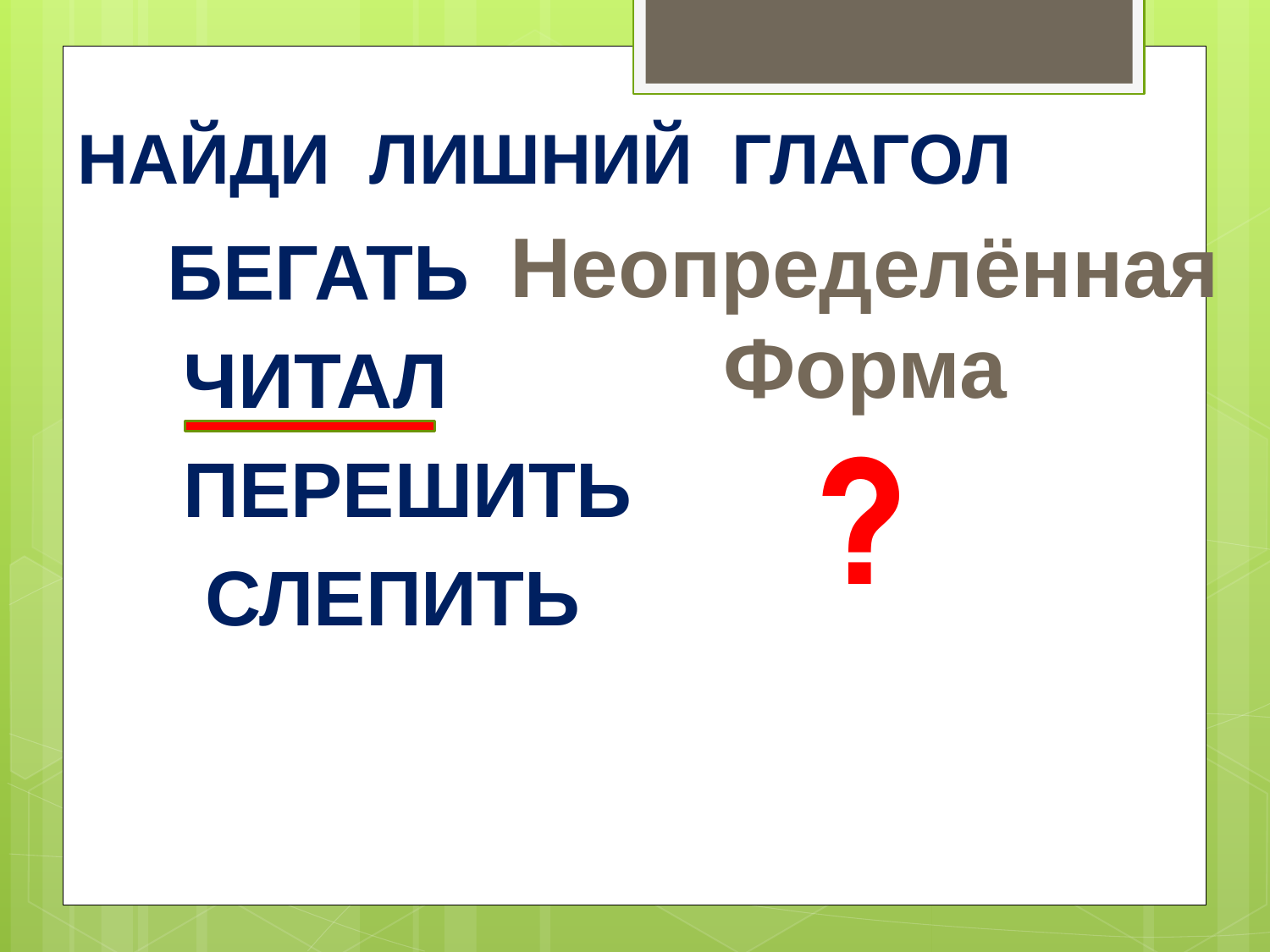

# НАЙДИ  ЛИШНИЙ  ГЛАГОЛ
Неопределённая
Форма
?

      БЕГАТЬ
    ЧИТАЛ
    ПЕРЕШИТЬ
     СЛЕПИТЬ